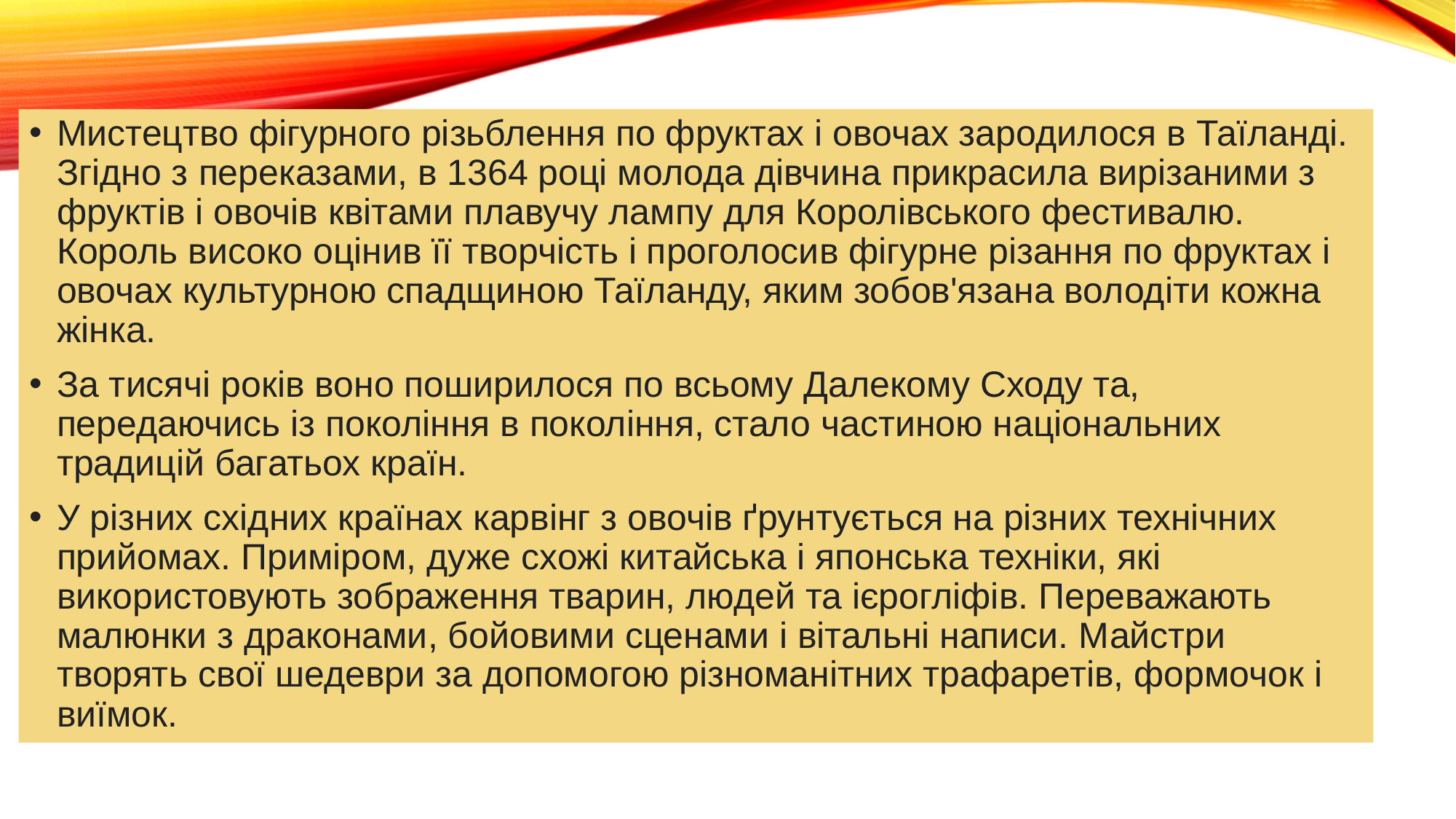

Мистецтво фігурного різьблення по фруктах і овочах зародилося в Таїланді. Згідно з переказами, в 1364 році молода дівчина прикрасила вирізаними з фруктів і овочів квітами плавучу лампу для Королівського фестивалю. Король високо оцінив її творчість і проголосив фігурне різання по фруктах і овочах культурною спадщиною Таїланду, яким зобов'язана володіти кожна жінка.
За тисячі років воно поширилося по всьому Далекому Сходу та, передаючись із покоління в покоління, стало частиною національних традицій багатьох країн.
У різних східних країнах карвінг з овочів ґрунтується на різних технічних прийомах. Приміром, дуже схожі китайська і японська техніки, які використовують зображення тварин, людей та ієрогліфів. Переважають малюнки з драконами, бойовими сценами і вітальні написи. Майстри творять свої шедеври за допомогою різноманітних трафаретів, формочок і виїмок.